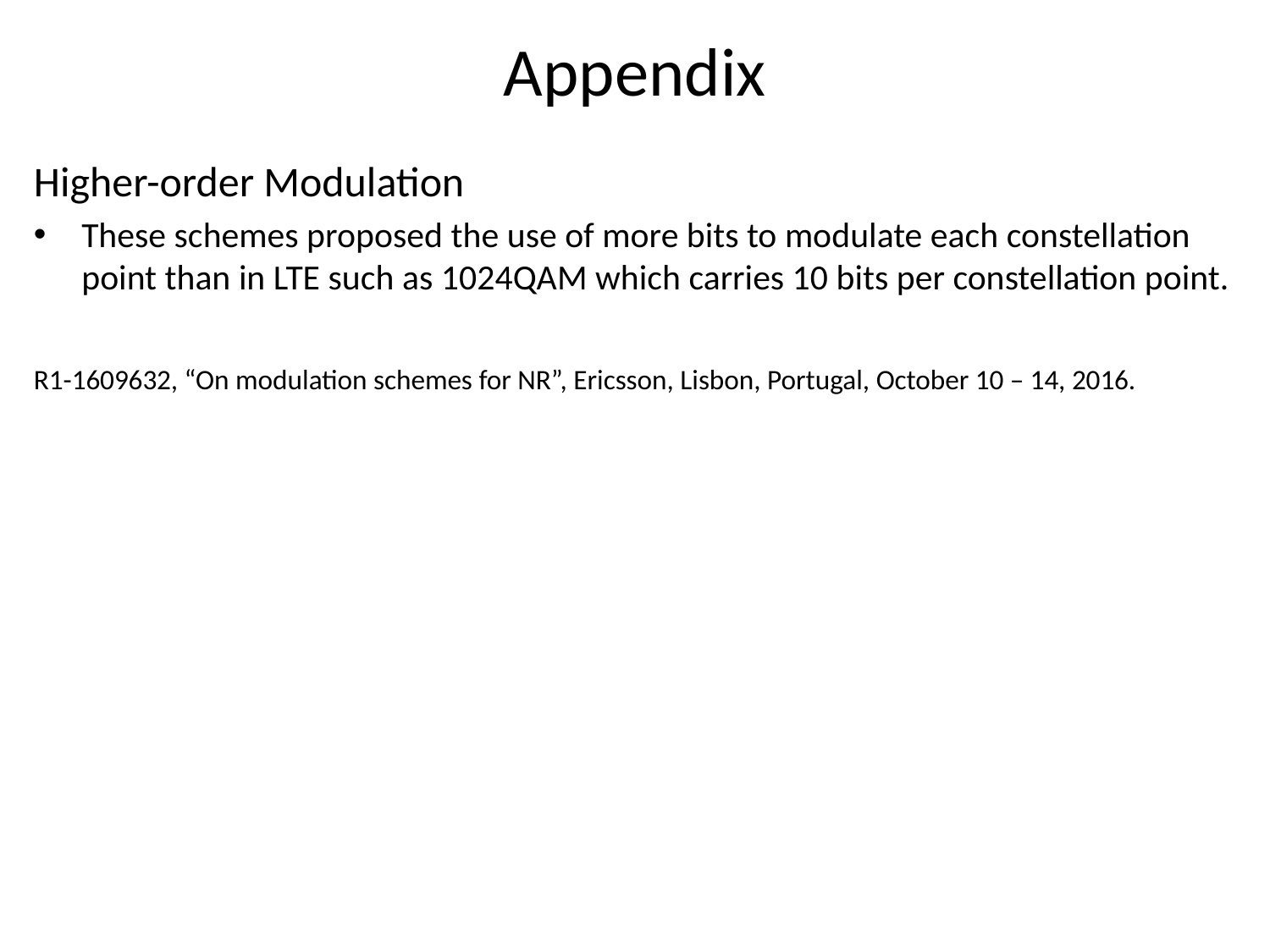

# Appendix
Higher-order Modulation
These schemes proposed the use of more bits to modulate each constellation point than in LTE such as 1024QAM which carries 10 bits per constellation point.

R1-1609632, “On modulation schemes for NR”, Ericsson, Lisbon, Portugal, October 10 – 14, 2016.